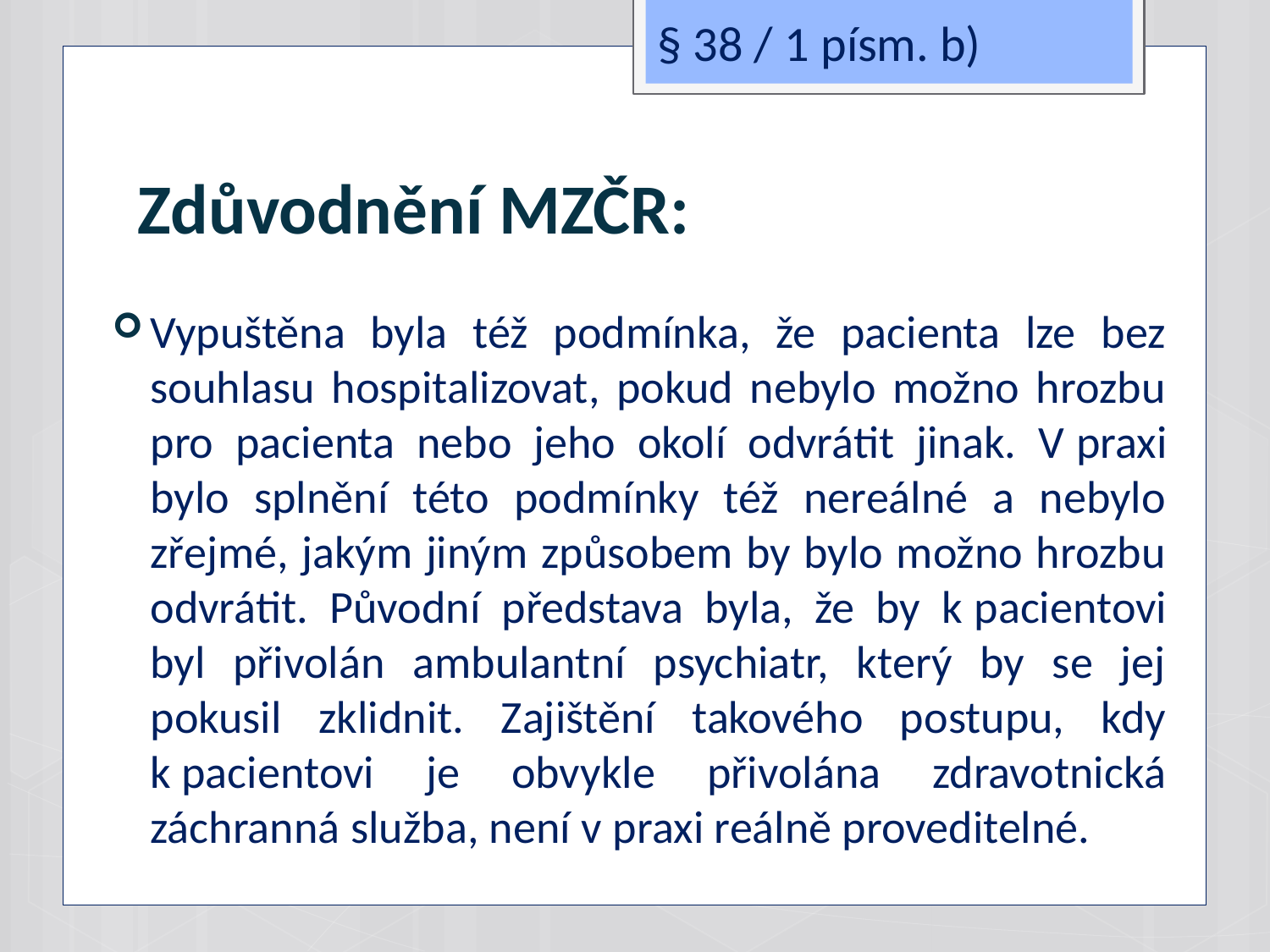

§ 38 / 1 písm. b)
# Zdůvodnění MZČR:
Vypuštěna byla též podmínka, že pacienta lze bez souhlasu hospitalizovat, pokud nebylo možno hrozbu pro pacienta nebo jeho okolí odvrátit jinak. V praxi bylo splnění této podmínky též nereálné a nebylo zřejmé, jakým jiným způsobem by bylo možno hrozbu odvrátit. Původní představa byla, že by k pacientovi byl přivolán ambulantní psychiatr, který by se jej pokusil zklidnit. Zajištění takového postupu, kdy k pacientovi je obvykle přivolána zdravotnická záchranná služba, není v praxi reálně proveditelné.